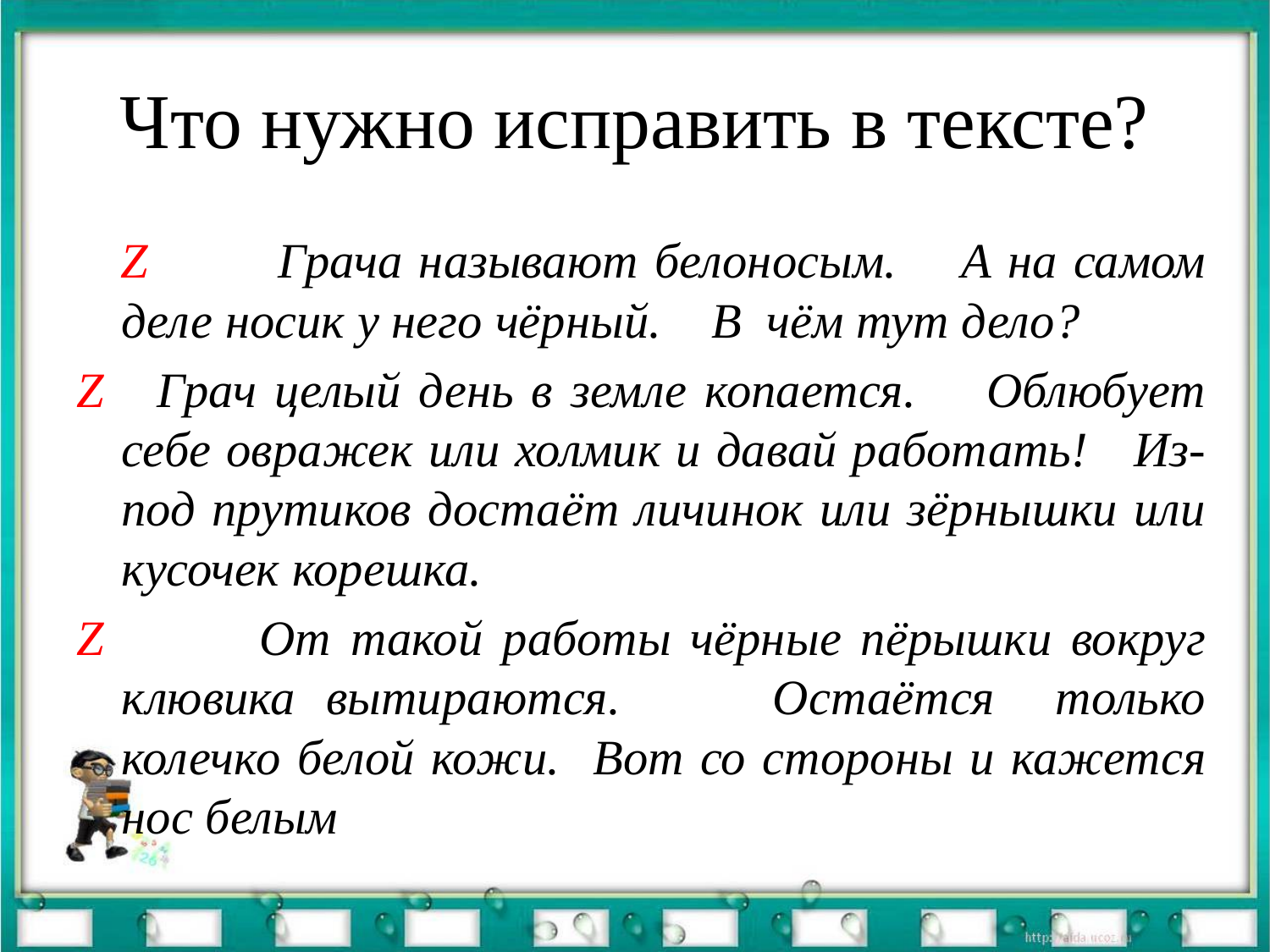

# Что нужно исправить в тексте?
   Z        Грача называют белоносым.    А на самом деле носик у него чёрный.    В  чём тут дело?
Z   Грач целый день в земле копается.    Облюбует себе овражек или холмик и давай работать!   Из-под прутиков достаёт личинок или зёрнышки или кусочек корешка.
Z        От такой работы чёрные пёрышки вокруг клювика вытираются.     Остаётся  только колечко белой кожи.  Вот со стороны и кажется нос белым